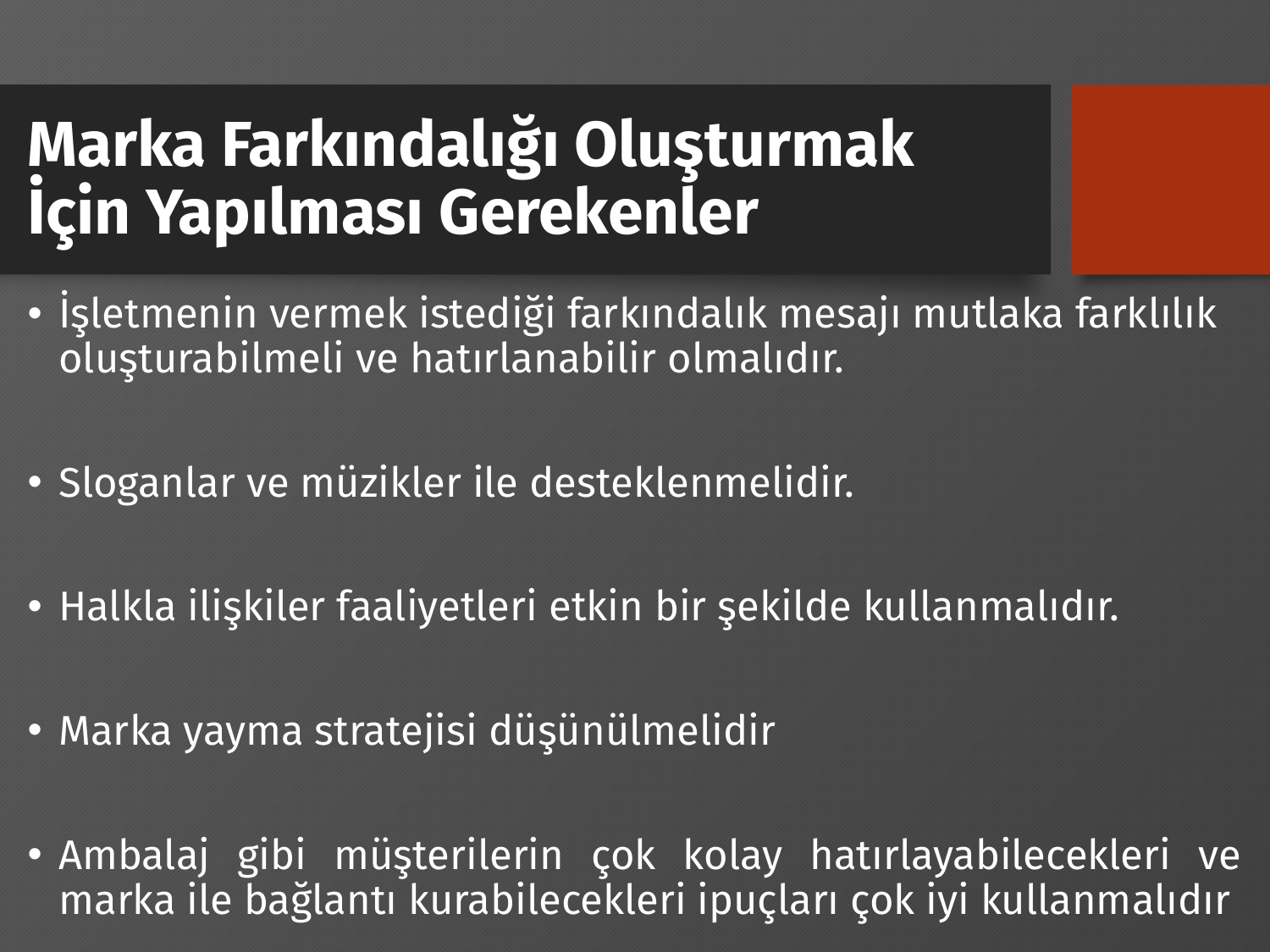

# Marka Farkındalığı Oluşturmak İçin Yapılması Gerekenler
İşletmenin vermek istediği farkındalık mesajı mutlaka farklılık oluşturabilmeli ve hatırlanabilir olmalıdır.

Sloganlar ve müzikler ile desteklenmelidir.

Halkla ilişkiler faaliyetleri etkin bir şekilde kullanmalıdır.

Marka yayma stratejisi düşünülmelidir

Ambalaj gibi müşterilerin çok kolay hatırlayabilecekleri ve marka ile bağlantı kurabilecekleri ipuçları çok iyi kullanmalıdır